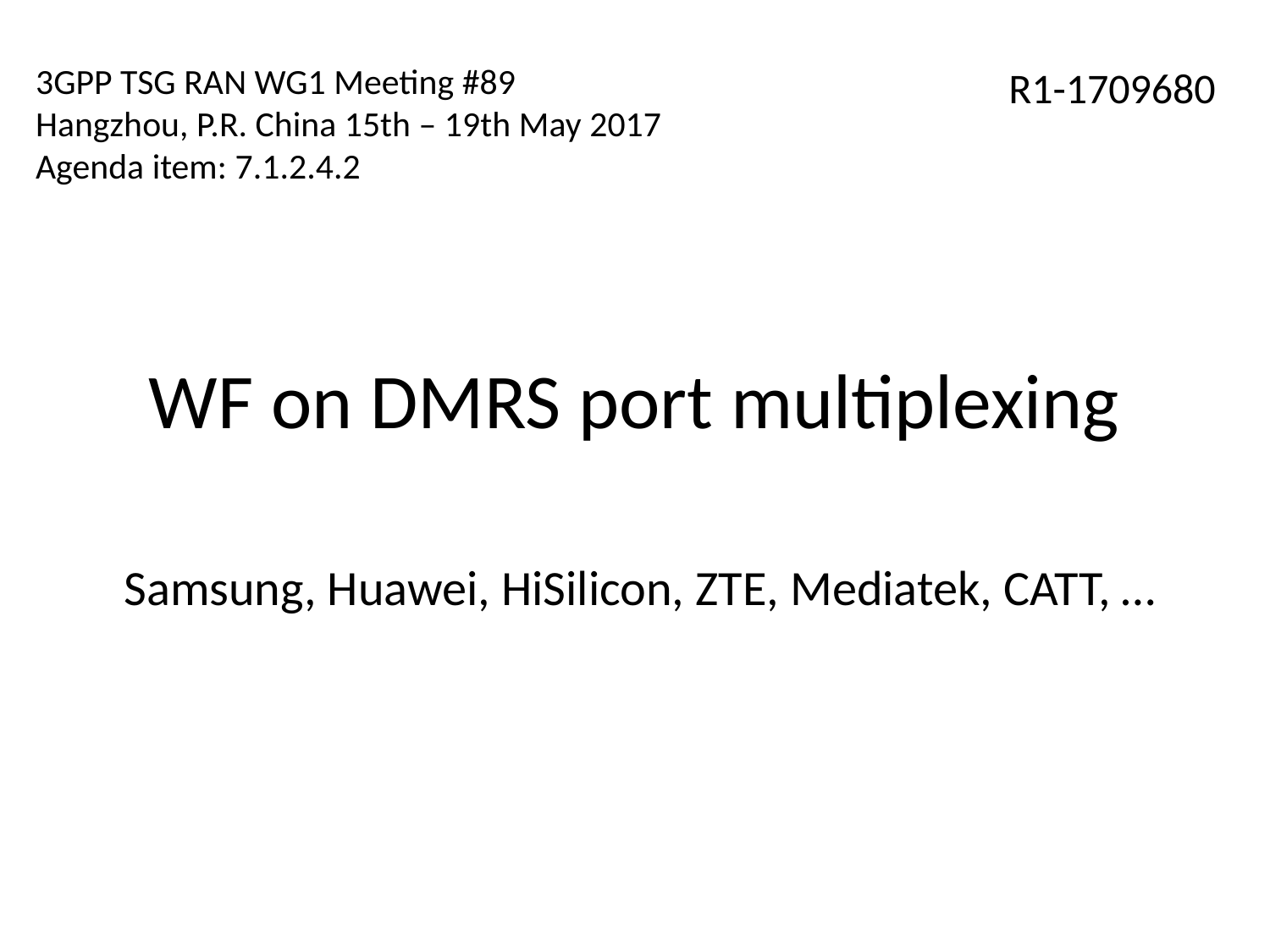

3GPP TSG RAN WG1 Meeting #89
Hangzhou, P.R. China 15th – 19th May 2017
Agenda item: 7.1.2.4.2
R1-1709680
# WF on DMRS port multiplexing
Samsung, Huawei, HiSilicon, ZTE, Mediatek, CATT, …